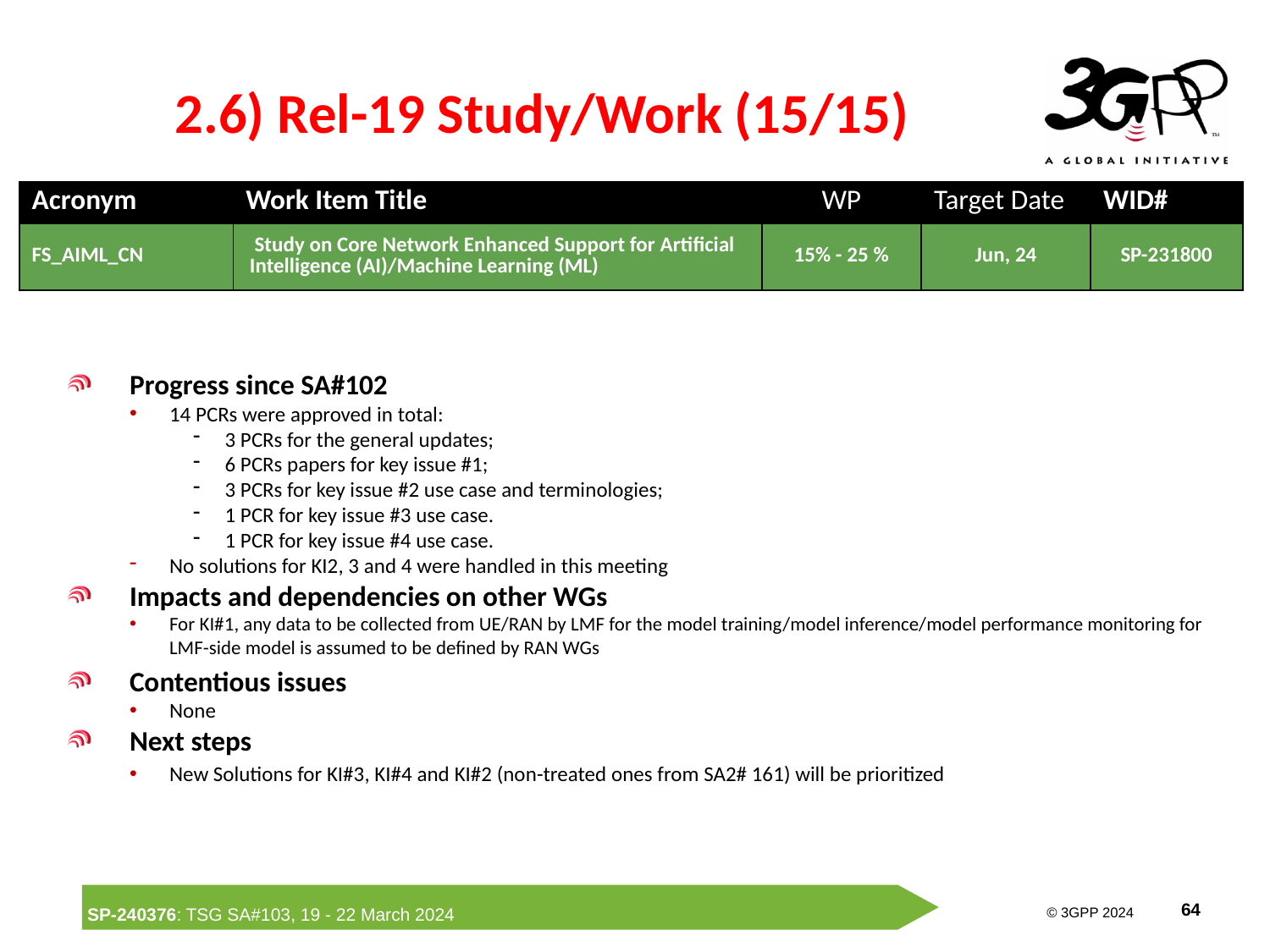

# 2.6) Rel-19 Study/Work (15/15)
| Acronym | Work Item Title | WP | Target Date | WID# |
| --- | --- | --- | --- | --- |
| FS\_AIML\_CN | Study on Core Network Enhanced Support for Artificial Intelligence (AI)/Machine Learning (ML) | 15% - 25 % | Jun, 24 | SP-231800 |
Progress since SA#102
14 PCRs were approved in total:
3 PCRs for the general updates;
6 PCRs papers for key issue #1;
3 PCRs for key issue #2 use case and terminologies;
1 PCR for key issue #3 use case.
1 PCR for key issue #4 use case.
No solutions for KI2, 3 and 4 were handled in this meeting
Impacts and dependencies on other WGs
For KI#1, any data to be collected from UE/RAN by LMF for the model training/model inference/model performance monitoring for LMF-side model is assumed to be defined by RAN WGs
Contentious issues
None
Next steps
New Solutions for KI#3, KI#4 and KI#2 (non-treated ones from SA2# 161) will be prioritized